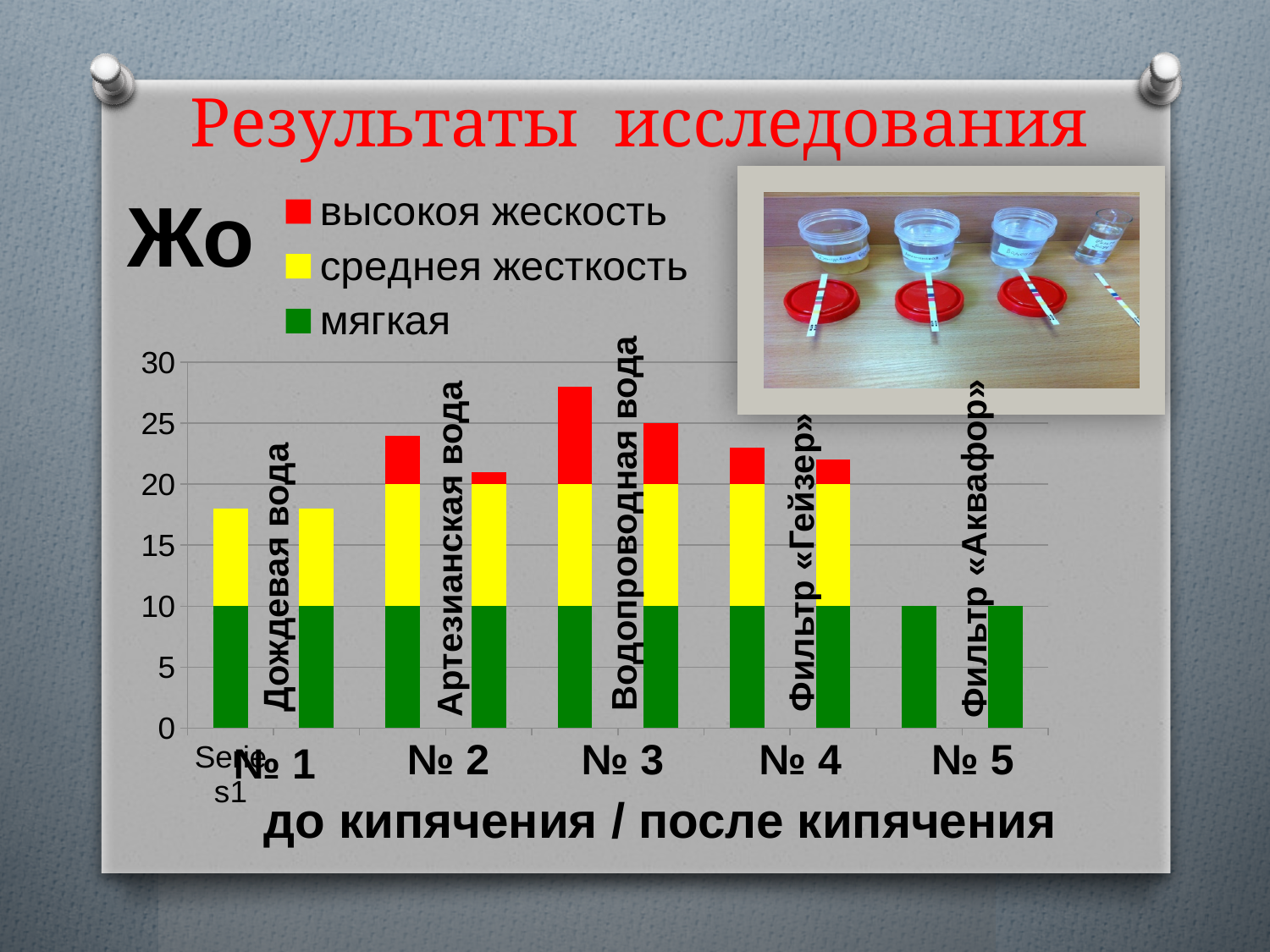

# Результаты  исследования

### Chart

| Category | мягкая | среднея жесткость | высокоя жескость |
|---|---|---|---|
|  | 10.0 | 8.0 | None |
|  | 10.0 | 8.0 | None |
|  | 10.0 | 10.0 | 4.0 |
|  | 10.0 | 10.0 | 1.0 |
|  | 10.0 | 10.0 | 8.0 |
|  | 10.0 | 10.0 | 5.0 |
|  | 10.0 | 10.0 | 3.0 |
|  | 10.0 | 10.0 | 2.0 |
|  | 10.0 | None | None |
|  | 10.0 | None | None |
Жо
Водопроводная вода
Фильтр «Аквафор»
Артезианская вода
Фильтр «Гейзер»
Дождевая вода
№ 2
№ 3
№ 4
№ 5
№ 1
до кипячения / после кипячения